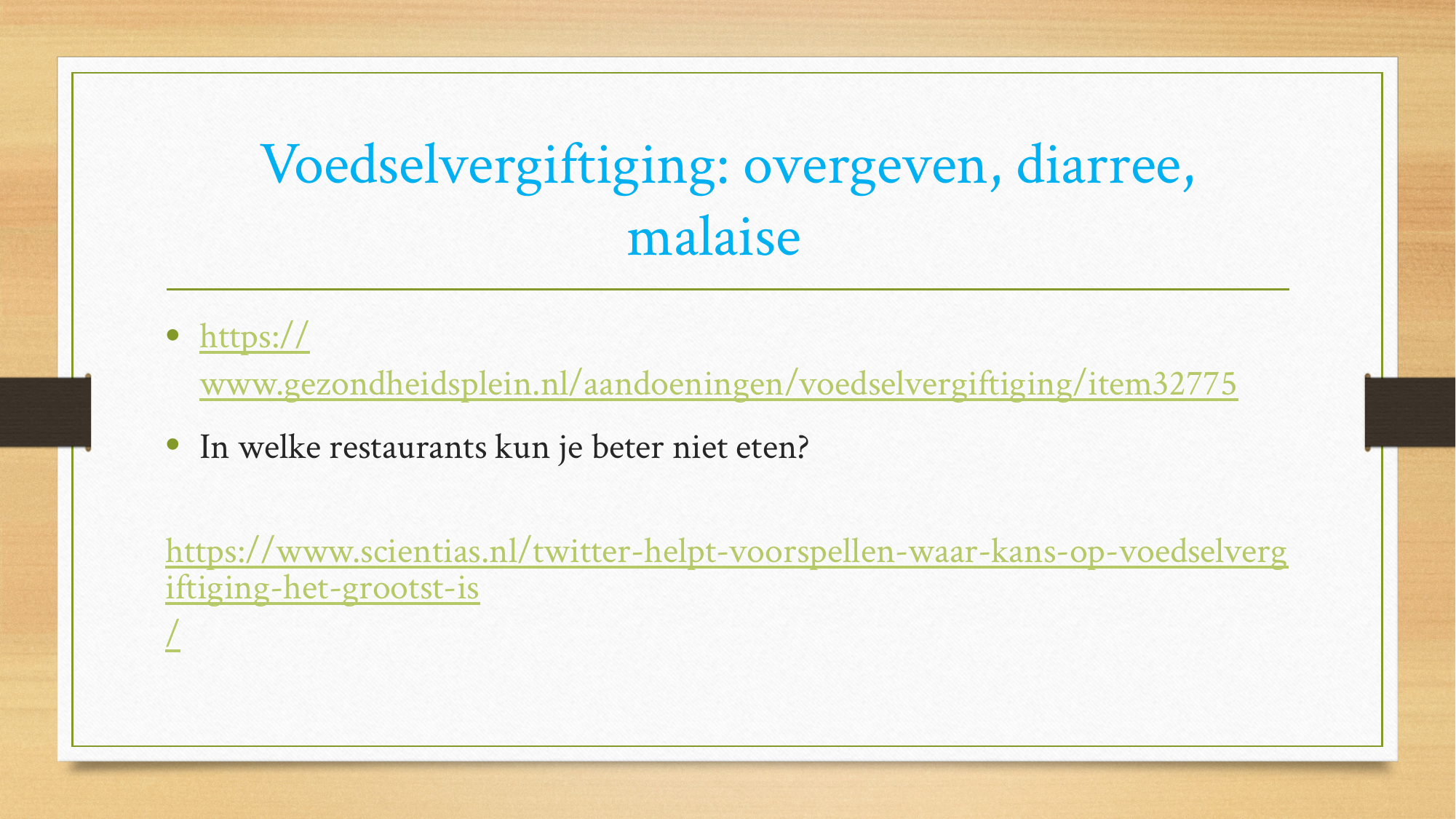

# Voedselvergiftiging: overgeven, diarree, malaise
https://www.gezondheidsplein.nl/aandoeningen/voedselvergiftiging/item32775
In welke restaurants kun je beter niet eten?
	https://www.scientias.nl/twitter-helpt-voorspellen-waar-kans-op-voedselvergiftiging-het-grootst-is/